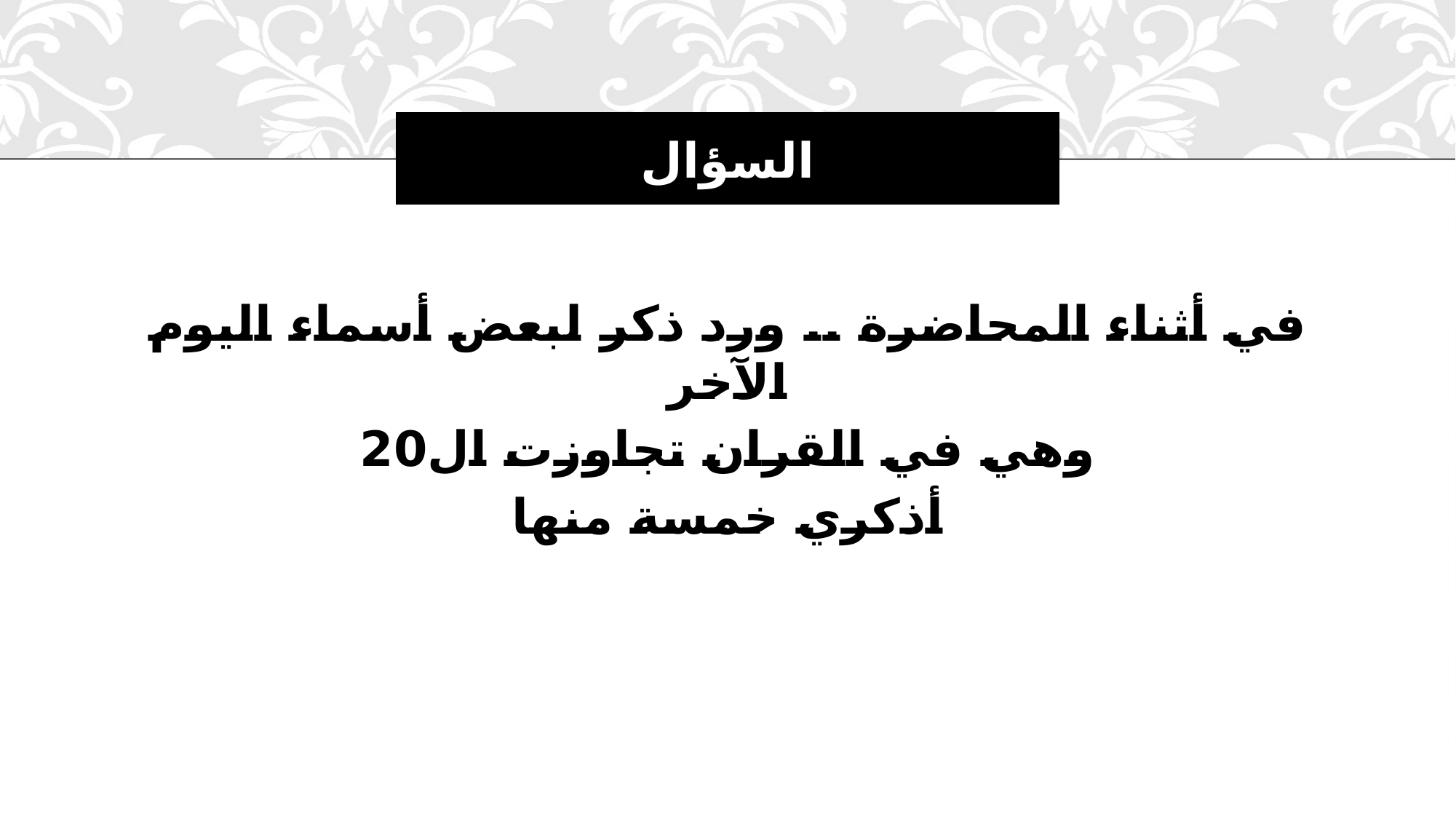

# السؤال

في أثناء المحاضرة .. ورد ذكر لبعض أسماء اليوم الآخر
وهي في القران تجاوزت ال20
أذكري خمسة منها